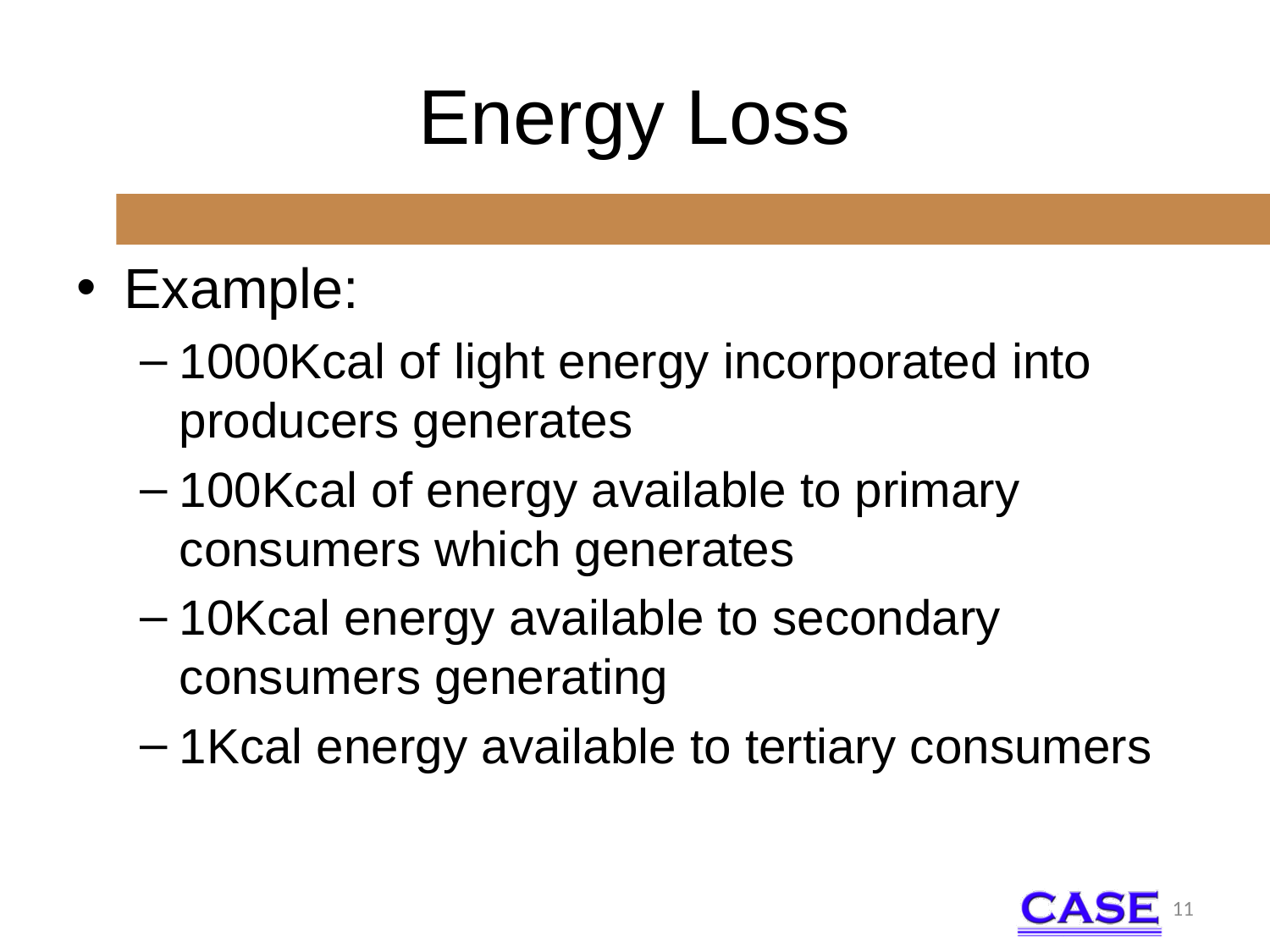

# Energy Loss
Example:
1000Kcal of light energy incorporated into producers generates
100Kcal of energy available to primary consumers which generates
10Kcal energy available to secondary consumers generating
1Kcal energy available to tertiary consumers
11